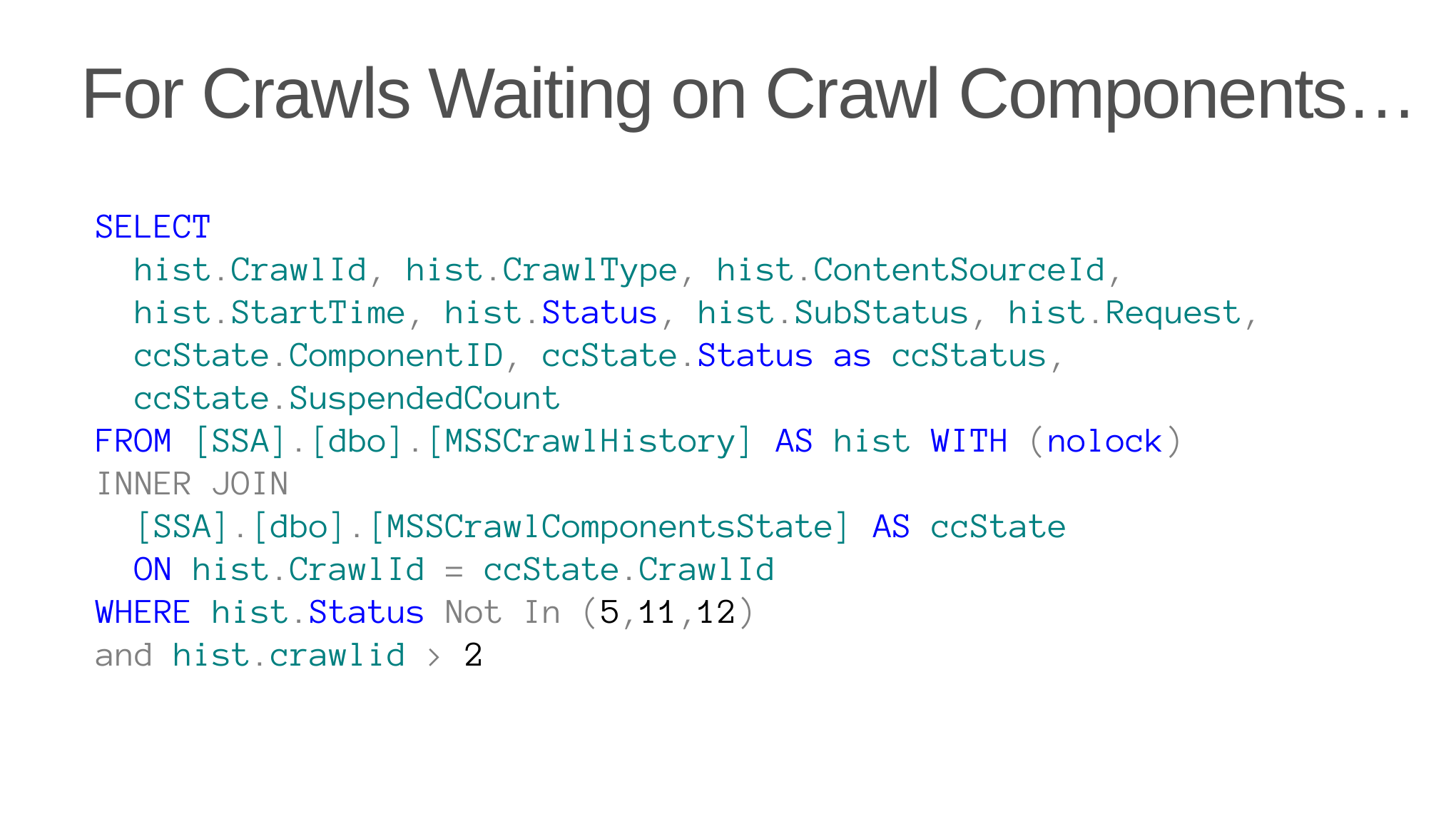

For Crawls Waiting on Crawl Components…
SELECT
  hist.CrawlId, hist.CrawlType, hist.ContentSourceId,
  hist.StartTime, hist.Status, hist.SubStatus, hist.Request,
  ccState.ComponentID, ccState.Status as ccStatus,
  ccState.SuspendedCount
FROM [SSA].[dbo].[MSSCrawlHistory] AS hist WITH (nolock)
INNER JOIN
  [SSA].[dbo].[MSSCrawlComponentsState] AS ccState
  ON hist.CrawlId = ccState.CrawlId
WHERE hist.Status Not In (5,11,12)
and hist.crawlid > 2